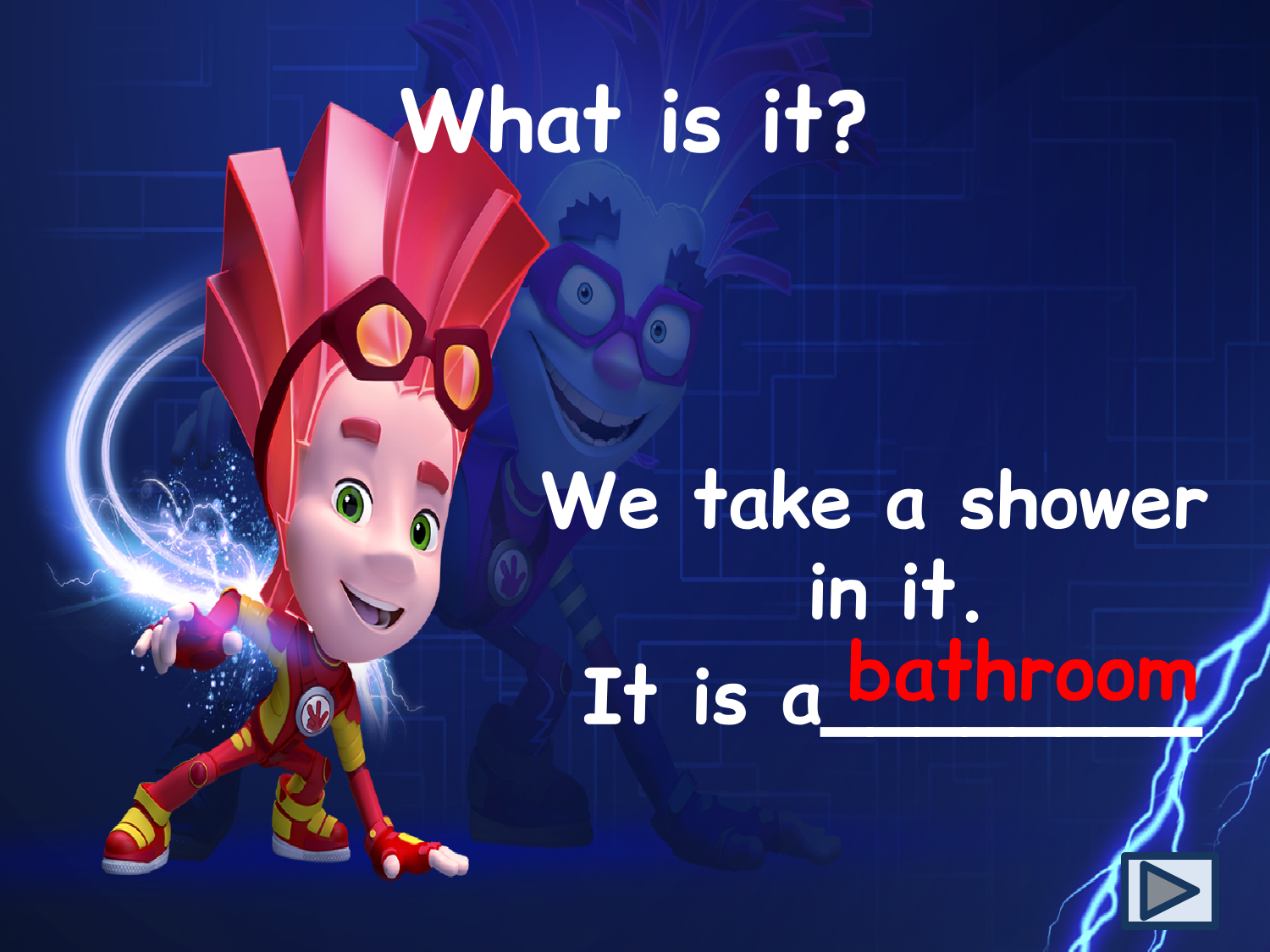

# What is it?
We take a shower in it.
 It is a________
bathroom